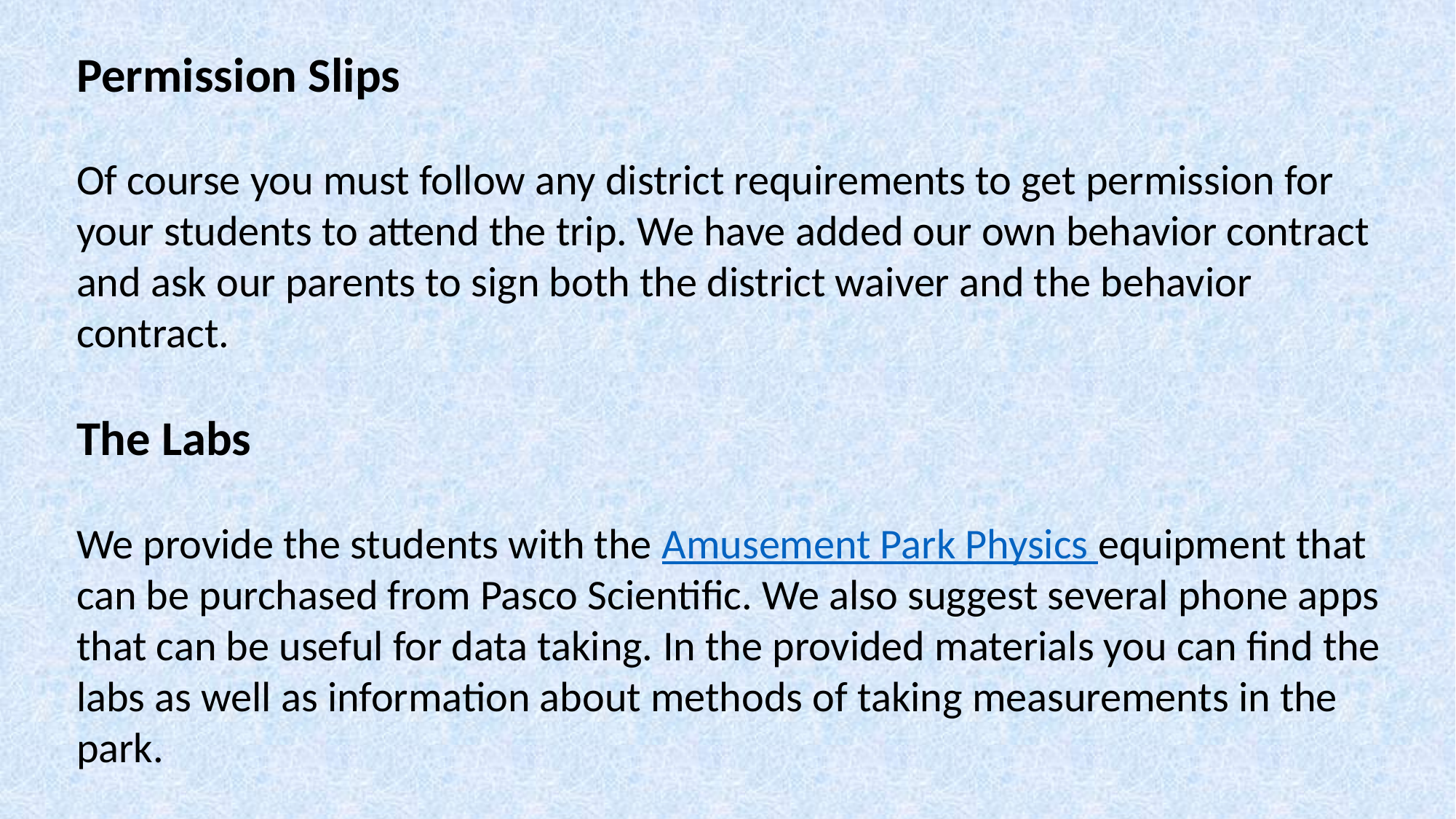

Permission Slips

Of course you must follow any district requirements to get permission for your students to attend the trip. We have added our own behavior contract and ask our parents to sign both the district waiver and the behavior contract.

The Labs

We provide the students with the Amusement Park Physics equipment that can be purchased from Pasco Scientific. We also suggest several phone apps that can be useful for data taking. In the provided materials you can find the labs as well as information about methods of taking measurements in the park.